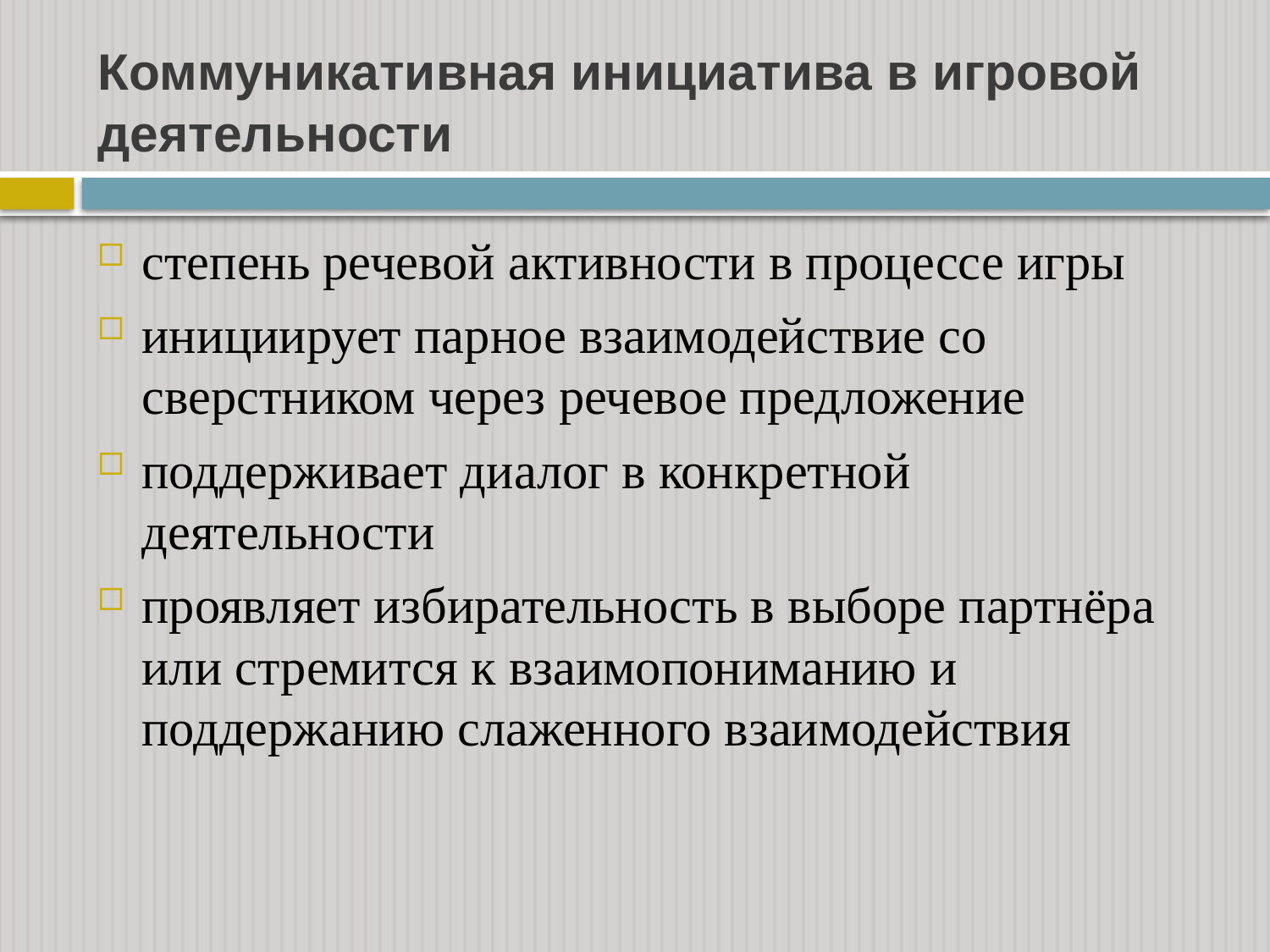

# Коммуникативная инициатива в игровой деятельности
степень речевой активности в процессе игры
инициирует парное взаимодействие со сверстником через речевое предложение
поддерживает диалог в конкретной деятельности
проявляет избирательность в выборе партнёра или стремится к взаимопониманию и поддержанию слаженного взаимодействия